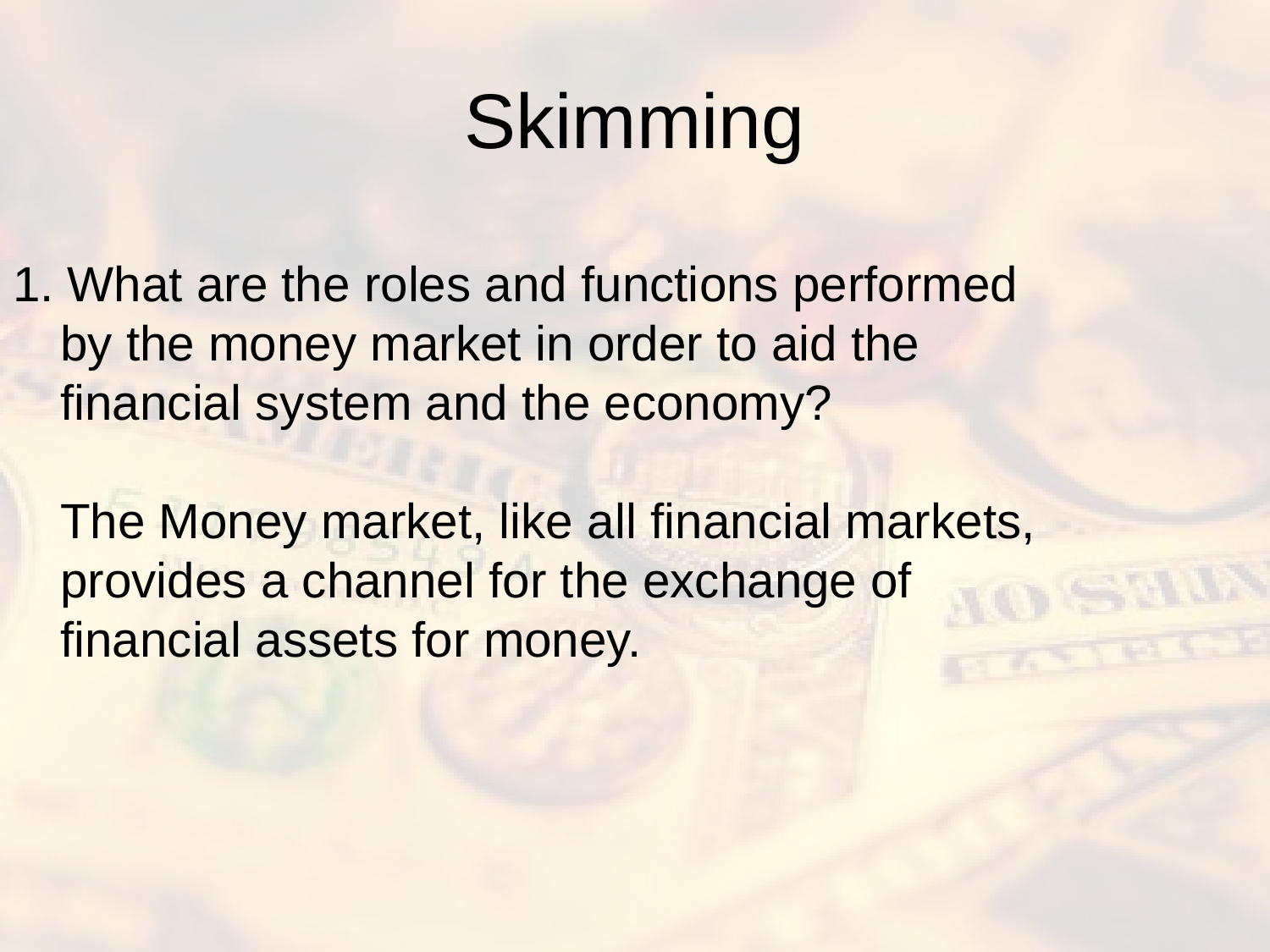

# Skimming
1. What are the roles and functions performed by the money market in order to aid the financial system and the economy?
The Money market, like all financial markets, provides a channel for the exchange of financial assets for money.